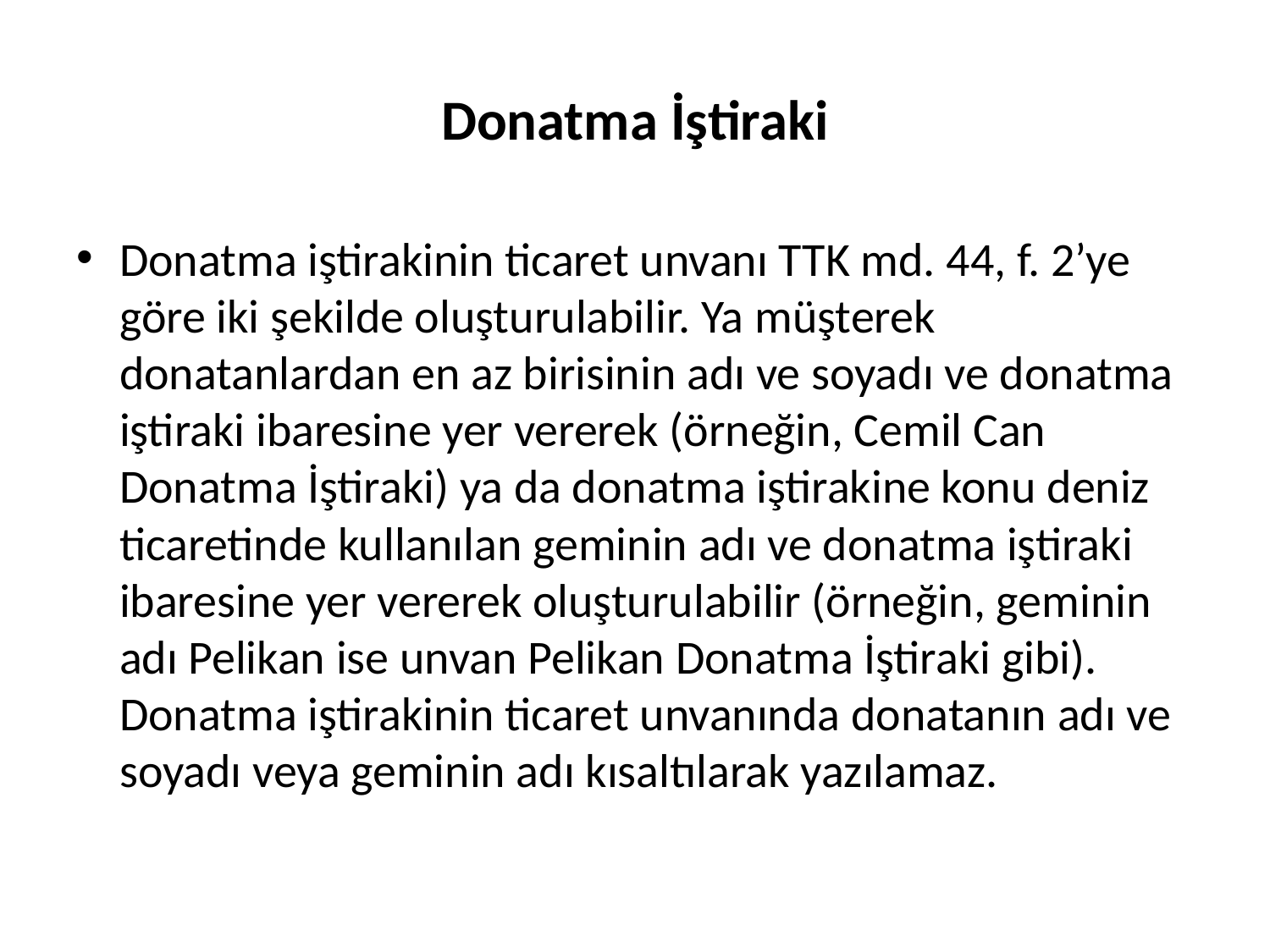

# Donatma İştiraki
Donatma iştirakinin ticaret unvanı TTK md. 44, f. 2’ye göre iki şekilde oluşturulabilir. Ya müşterek donatanlardan en az birisinin adı ve soyadı ve donatma iştiraki ibaresine yer vererek (örneğin, Cemil Can Donatma İştiraki) ya da donatma iştirakine konu deniz ticaretinde kullanılan geminin adı ve donatma iştiraki ibaresine yer vererek oluşturulabilir (örneğin, geminin adı Pelikan ise unvan Pelikan Donatma İştiraki gibi). Donatma iştirakinin ticaret unvanında donatanın adı ve soyadı veya geminin adı kısaltılarak yazılamaz.